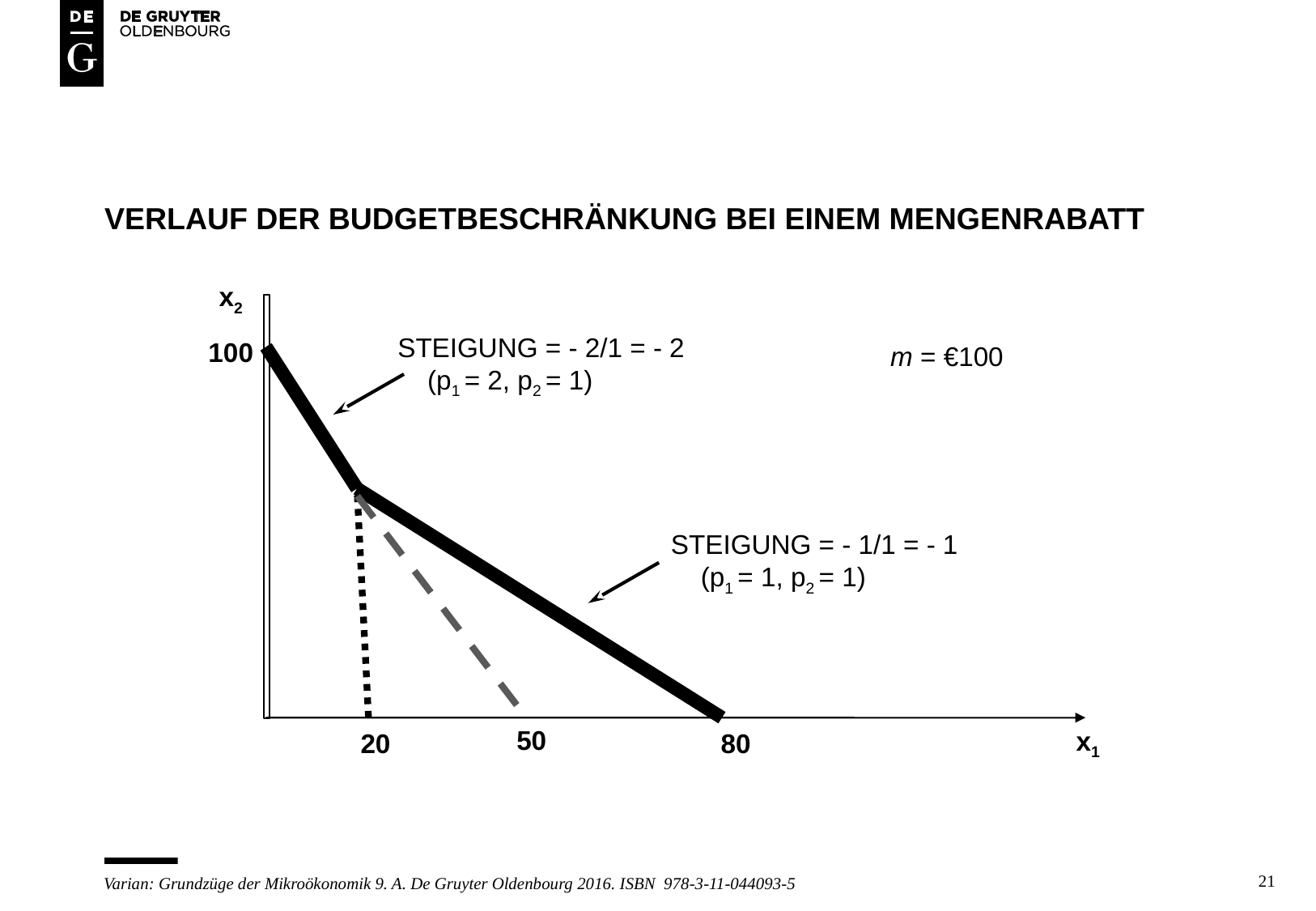

# Verlauf der Budgetbeschränkung bei einem Mengenrabatt
x2

STEIGUNG = - 2/1 = - 2
    (p1 = 2, p2 = 1)
100
m = €100

STEIGUNG = - 1/1 = - 1
    (p1 = 1, p2 = 1)

50
x1
20
80
21
Varian: Grundzüge der Mikroökonomik 9. A. De Gruyter Oldenbourg 2016. ISBN  978-3-11-044093-5